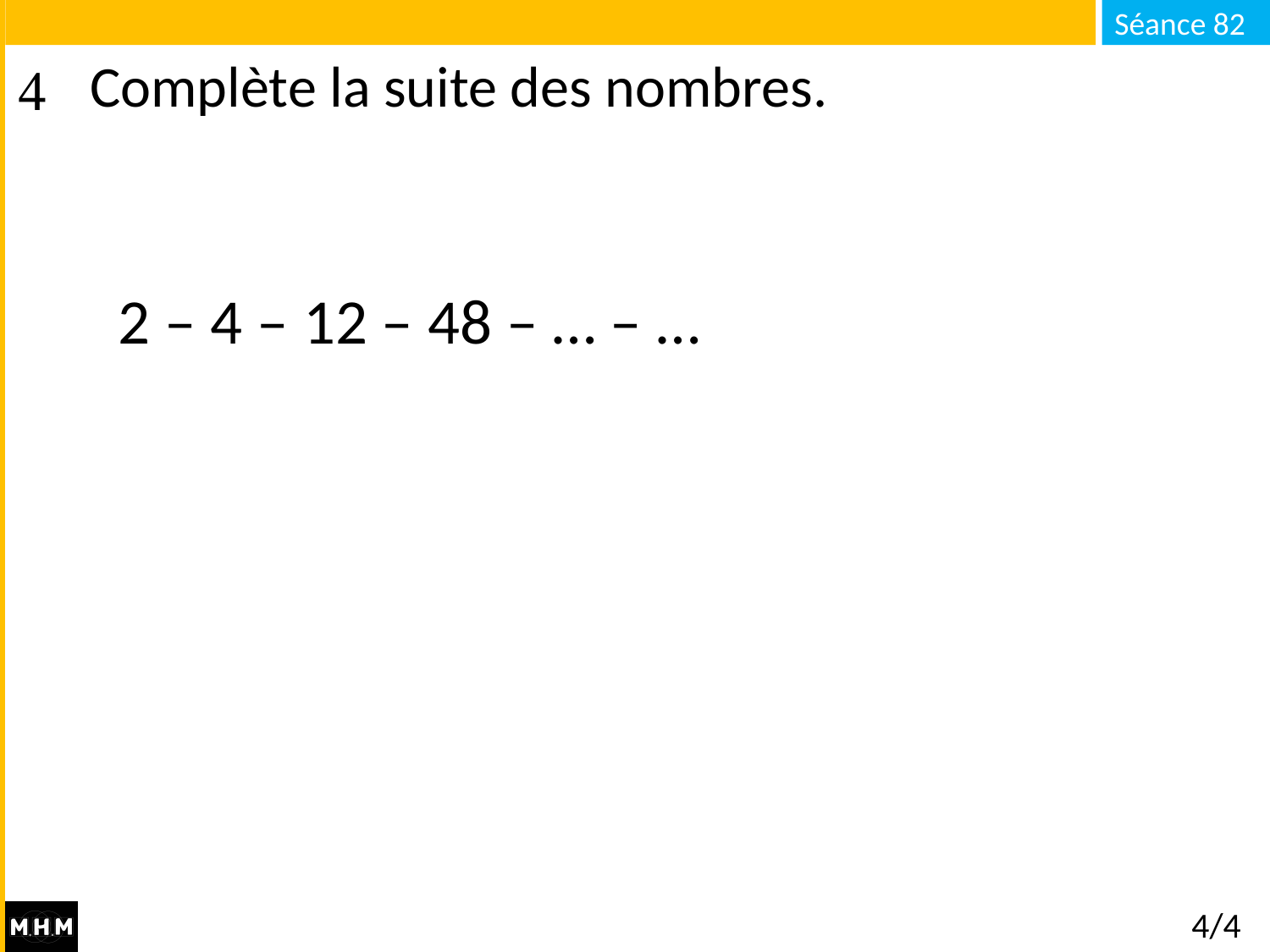

# Complète la suite des nombres.
2 – 4 – 12 – 48 – … – …
4/4